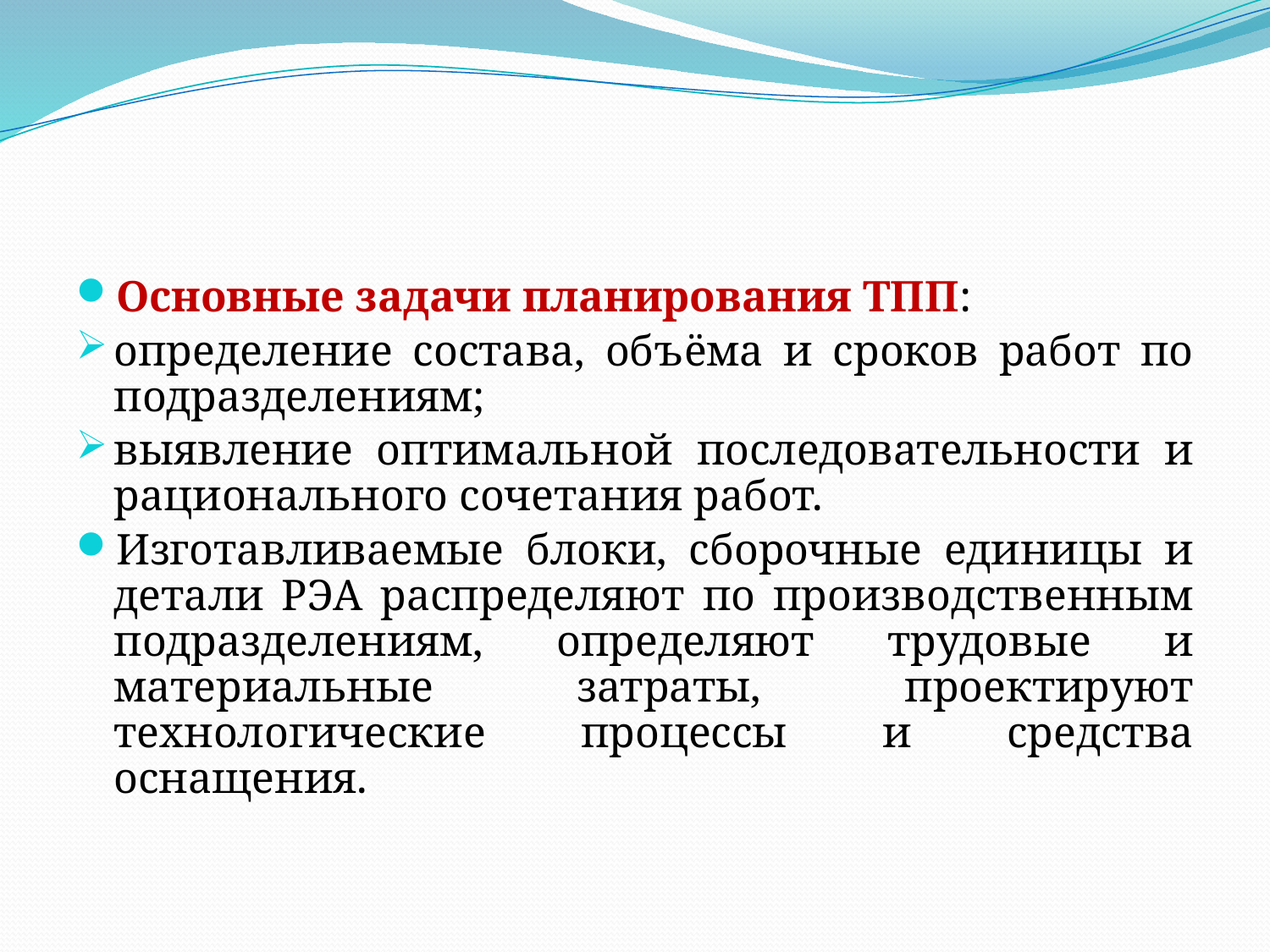

Основные задачи планирования ТПП:
определение состава, объёма и сроков работ по подразделениям;
выявление оптимальной последовательности и рационального сочетания работ.
Изготавливаемые блоки, сборочные единицы и детали РЭА распределяют по производственным подразделениям, определяют трудовые и материальные затраты, проектируют технологические процессы и средства оснащения.